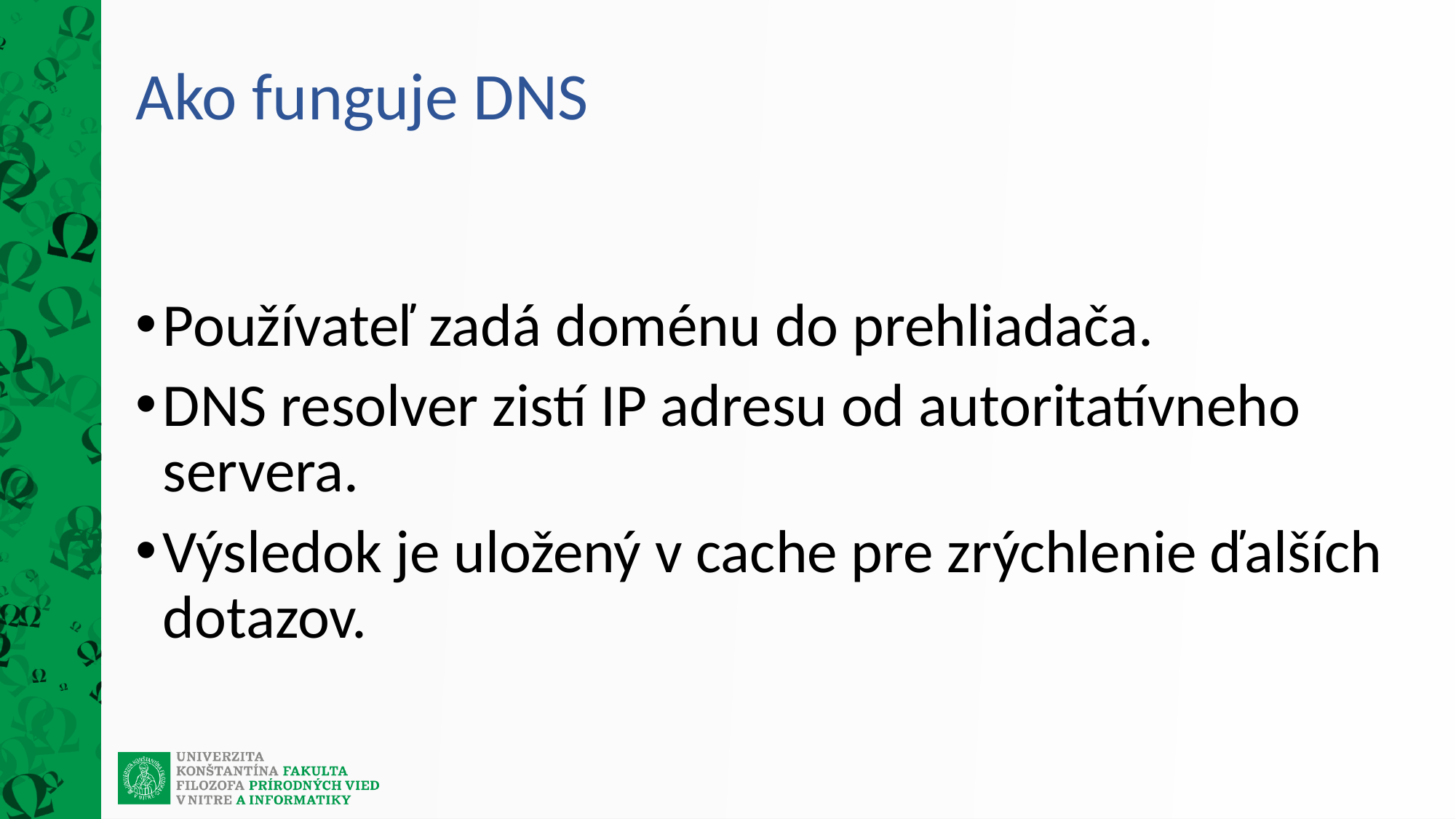

# Ako funguje DNS

Používateľ zadá doménu do prehliadača.
DNS resolver zistí IP adresu od autoritatívneho servera.
Výsledok je uložený v cache pre zrýchlenie ďalších dotazov.